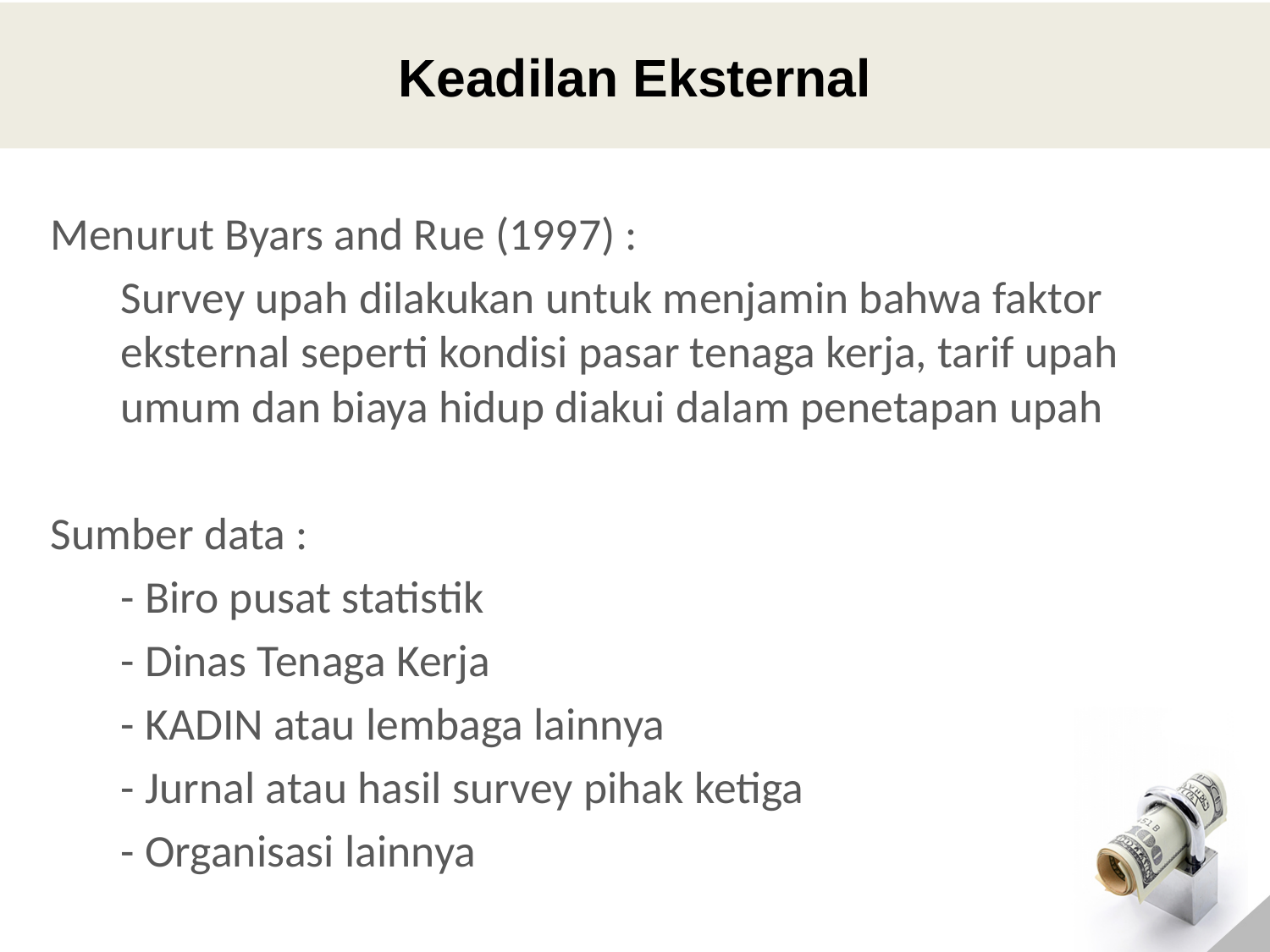

# Keadilan Eksternal
Menurut Byars and Rue (1997) :
	Survey upah dilakukan untuk menjamin bahwa faktor eksternal seperti kondisi pasar tenaga kerja, tarif upah umum dan biaya hidup diakui dalam penetapan upah

Sumber data :
	- Biro pusat statistik
	- Dinas Tenaga Kerja
	- KADIN atau lembaga lainnya
	- Jurnal atau hasil survey pihak ketiga
	- Organisasi lainnya